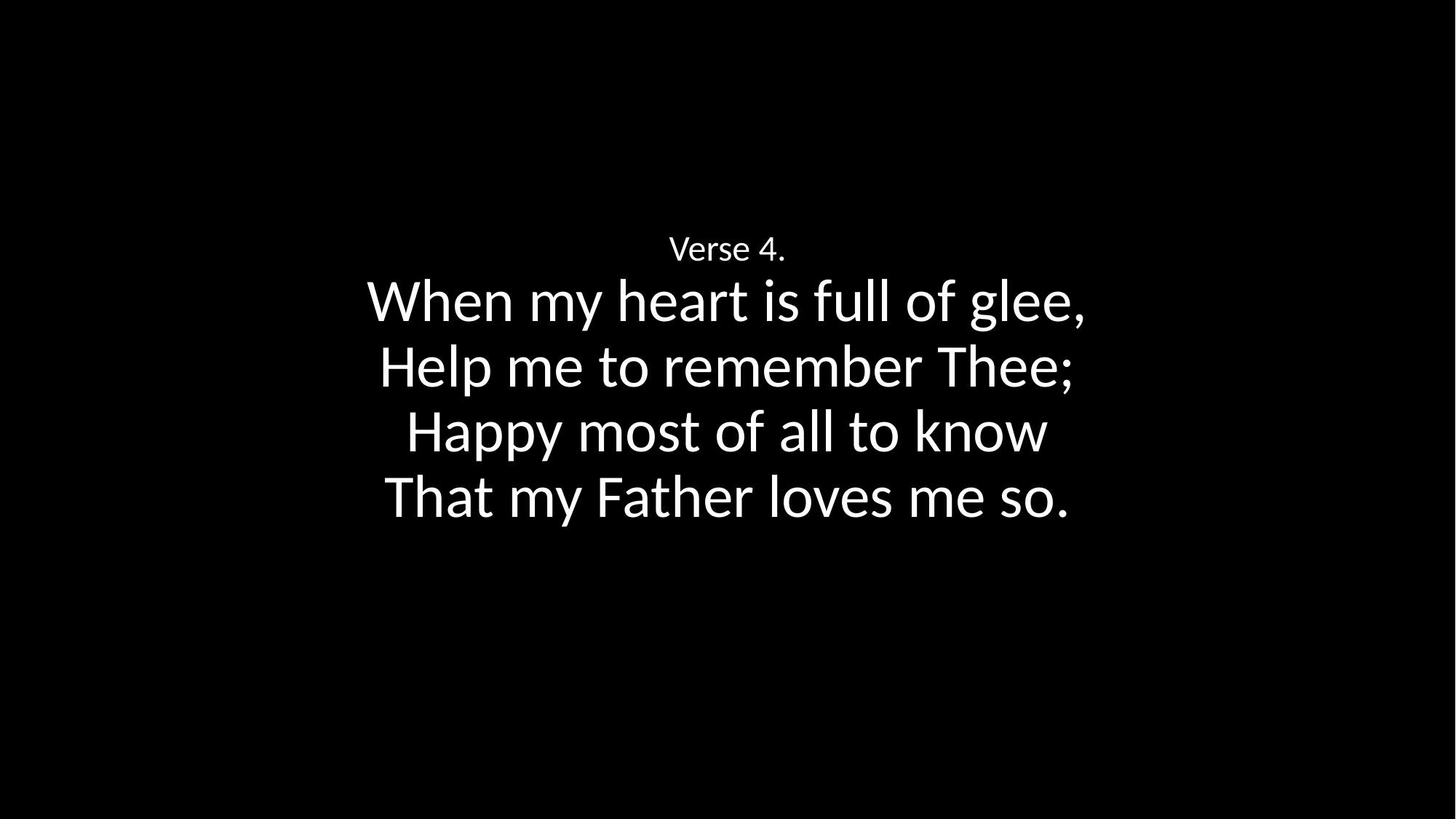

Verse 4.
When my heart is full of glee,
Help me to remember Thee;
Happy most of all to know
That my Father loves me so.